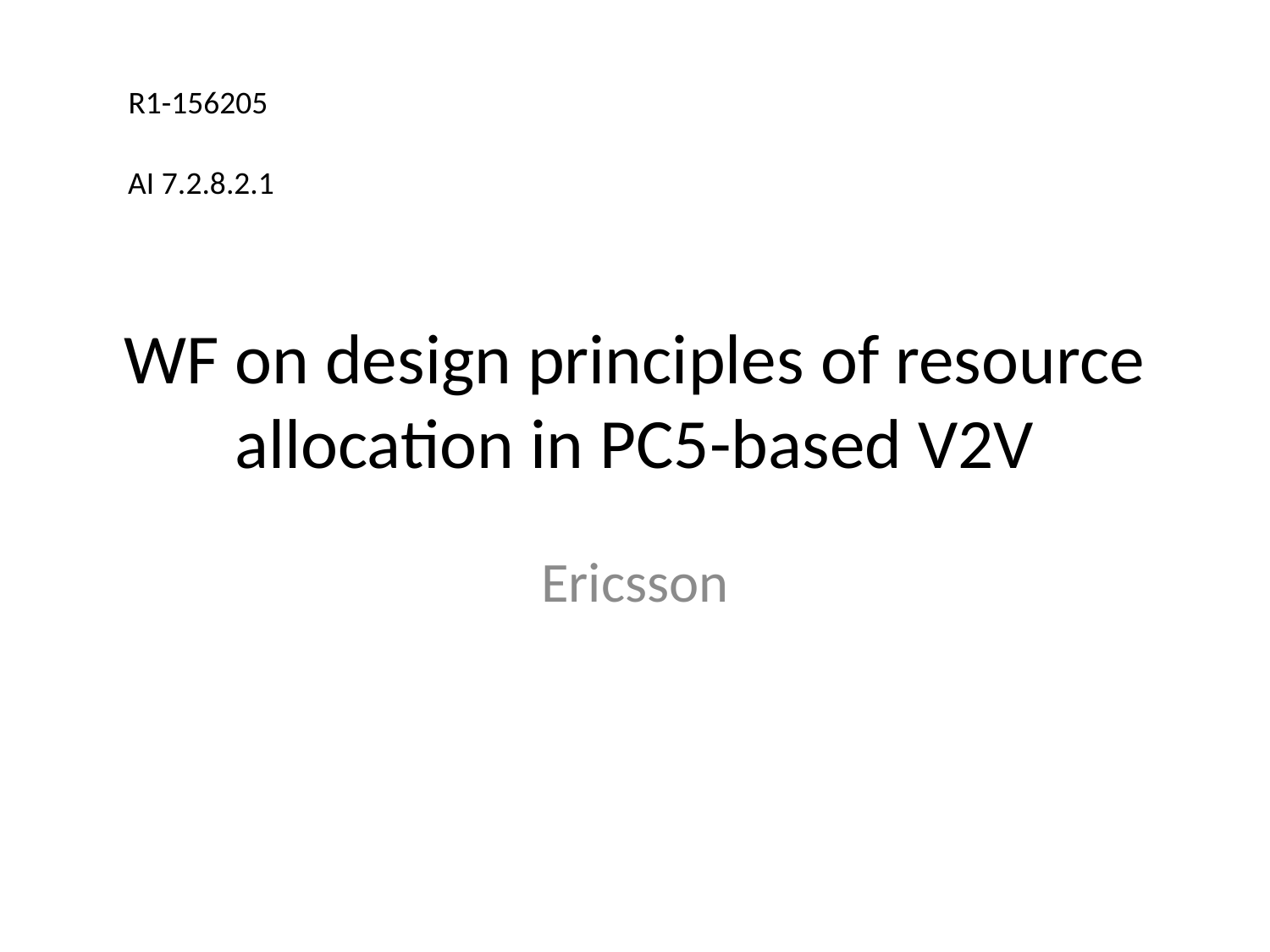

R1-156205
AI 7.2.8.2.1
# WF on design principles of resource allocation in PC5-based V2V
Ericsson